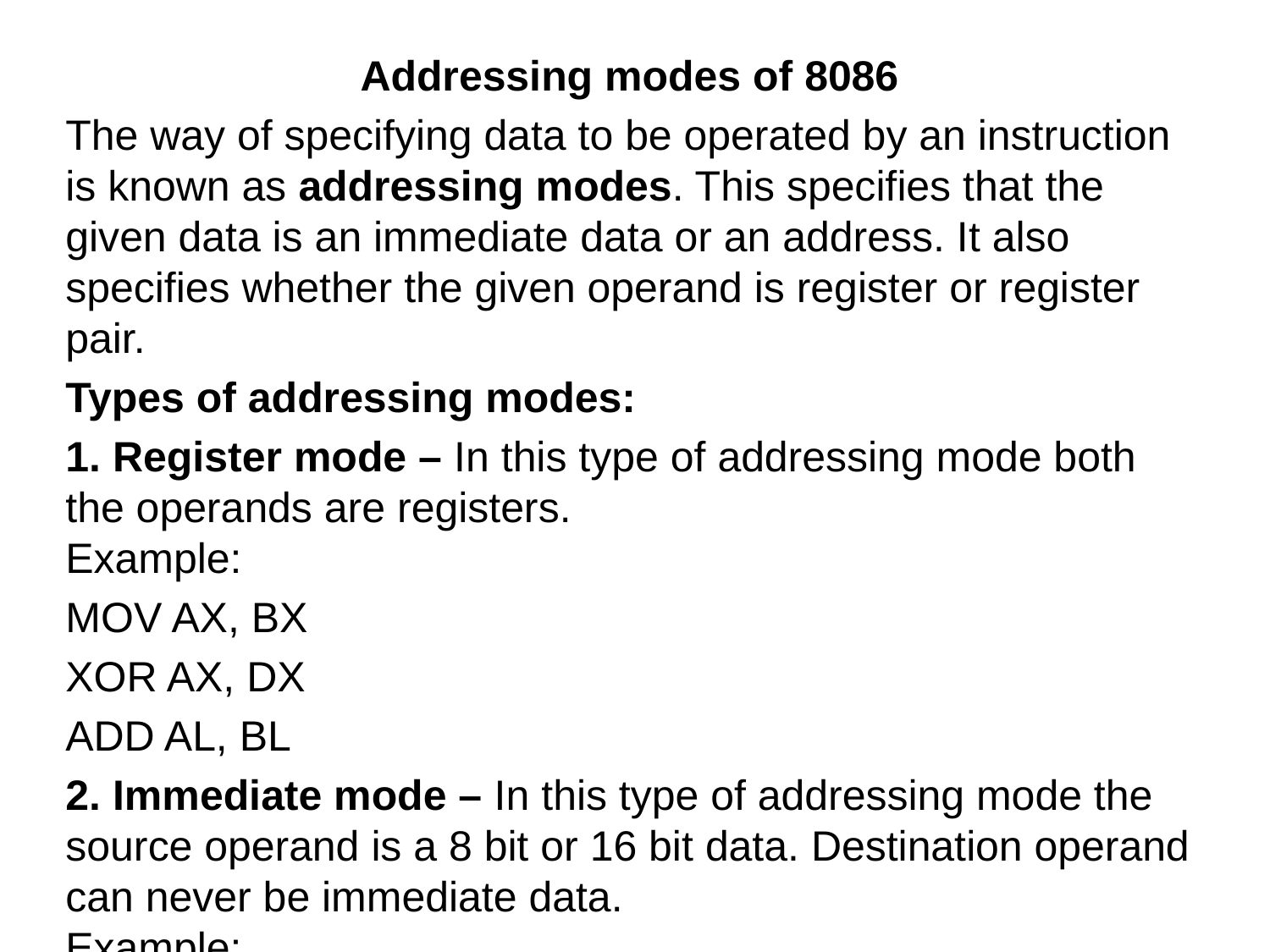

Addressing modes of 8086
The way of specifying data to be operated by an instruction is known as addressing modes. This specifies that the given data is an immediate data or an address. It also specifies whether the given operand is register or register pair.
Types of addressing modes:
1. Register mode – In this type of addressing mode both the operands are registers.
Example:
MOV AX, BX
XOR AX, DX
ADD AL, BL
2. Immediate mode – In this type of addressing mode the source operand is a 8 bit or 16 bit data. Destination operand can never be immediate data.
Example: